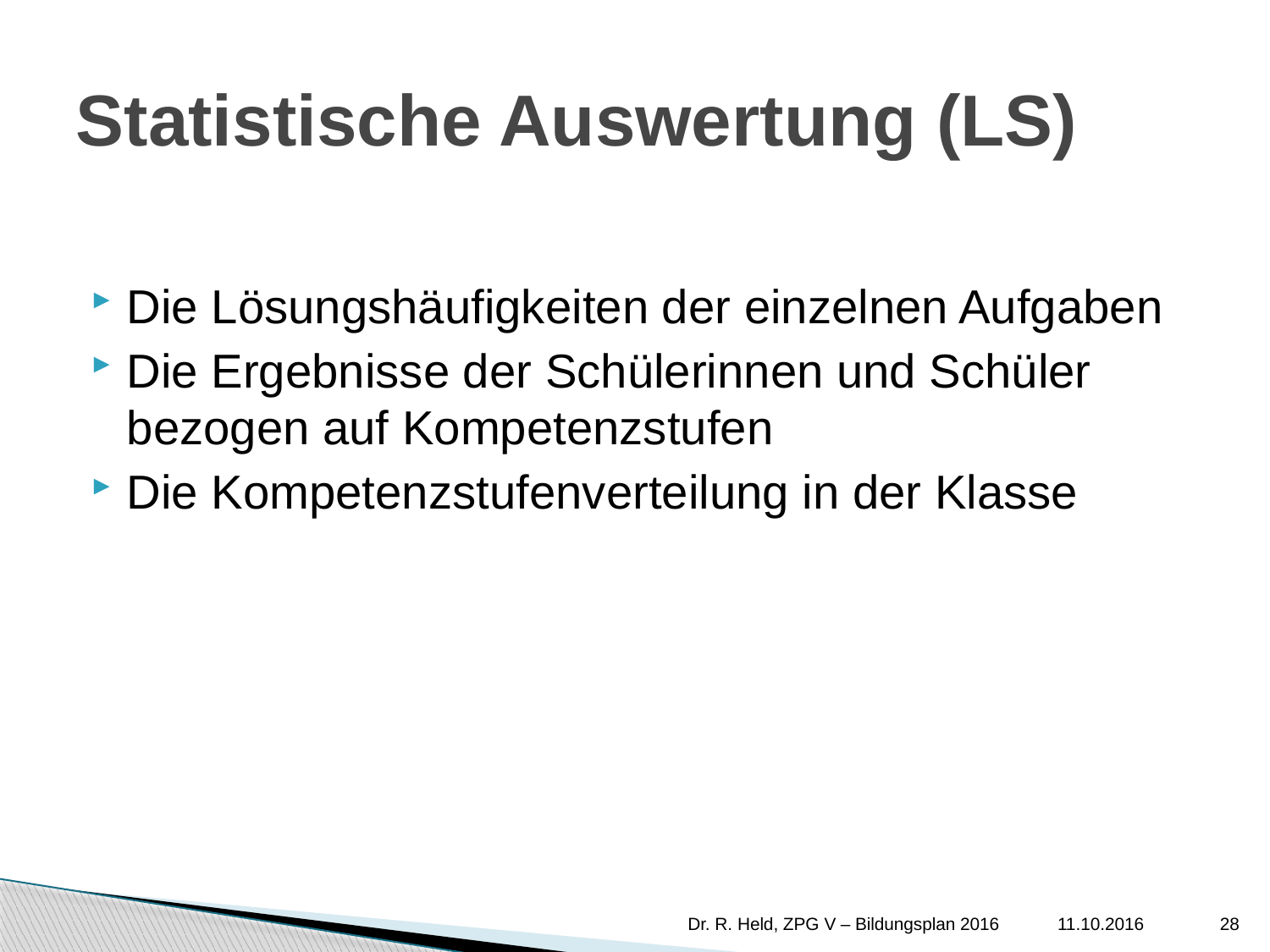

# Statistische Auswertung (LS)

Die Lösungshäufigkeiten der einzelnen Aufgaben
Die Ergebnisse der Schülerinnen und Schüler bezogen auf Kompetenzstufen
Die Kompetenzstufenverteilung in der Klasse

11.10.2016
28
Dr. R. Held, ZPG V – Bildungsplan 2016